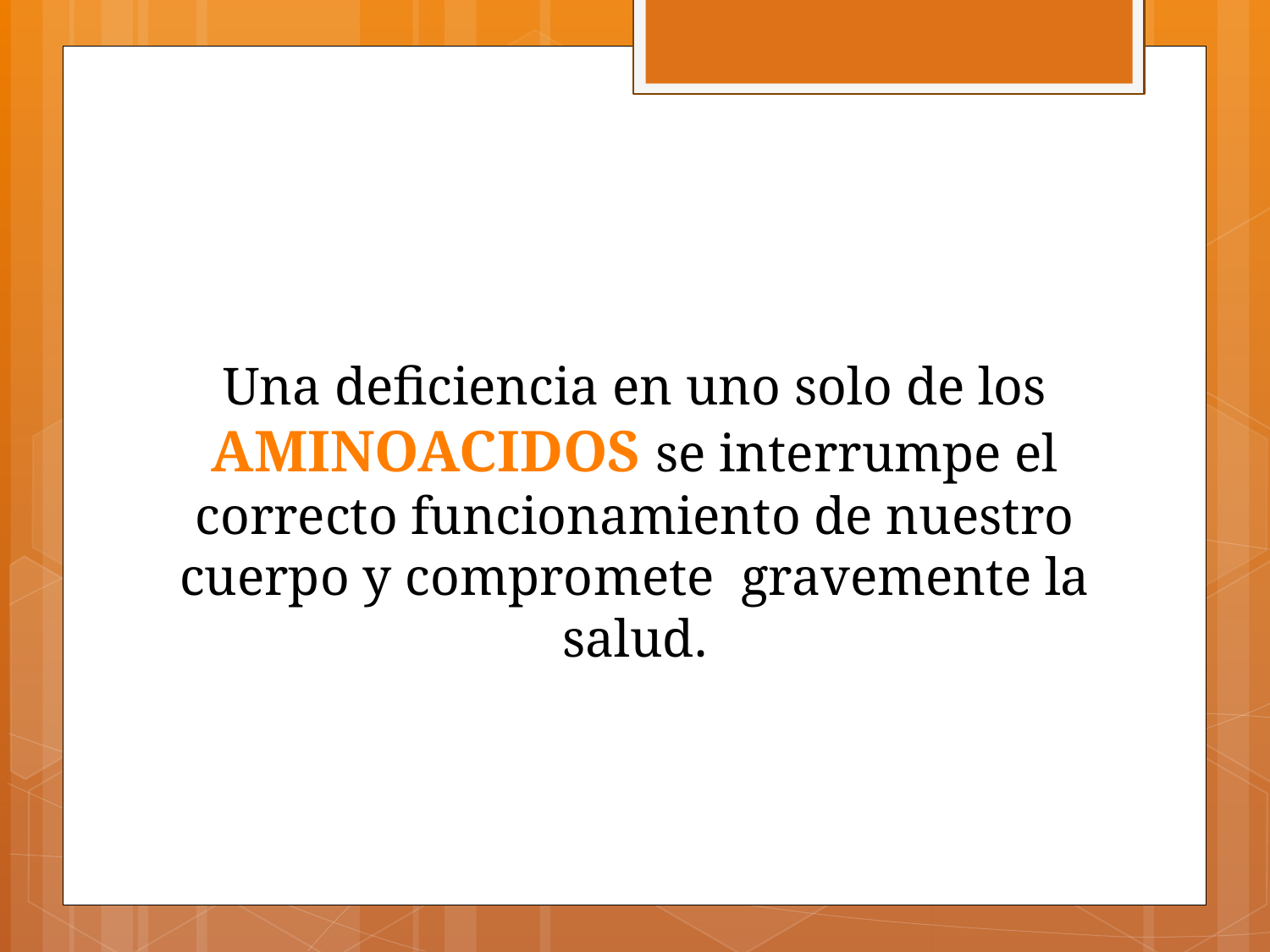

Una deficiencia en uno solo de los AMINOACIDOS se interrumpe el correcto funcionamiento de nuestro cuerpo y compromete  gravemente la salud.